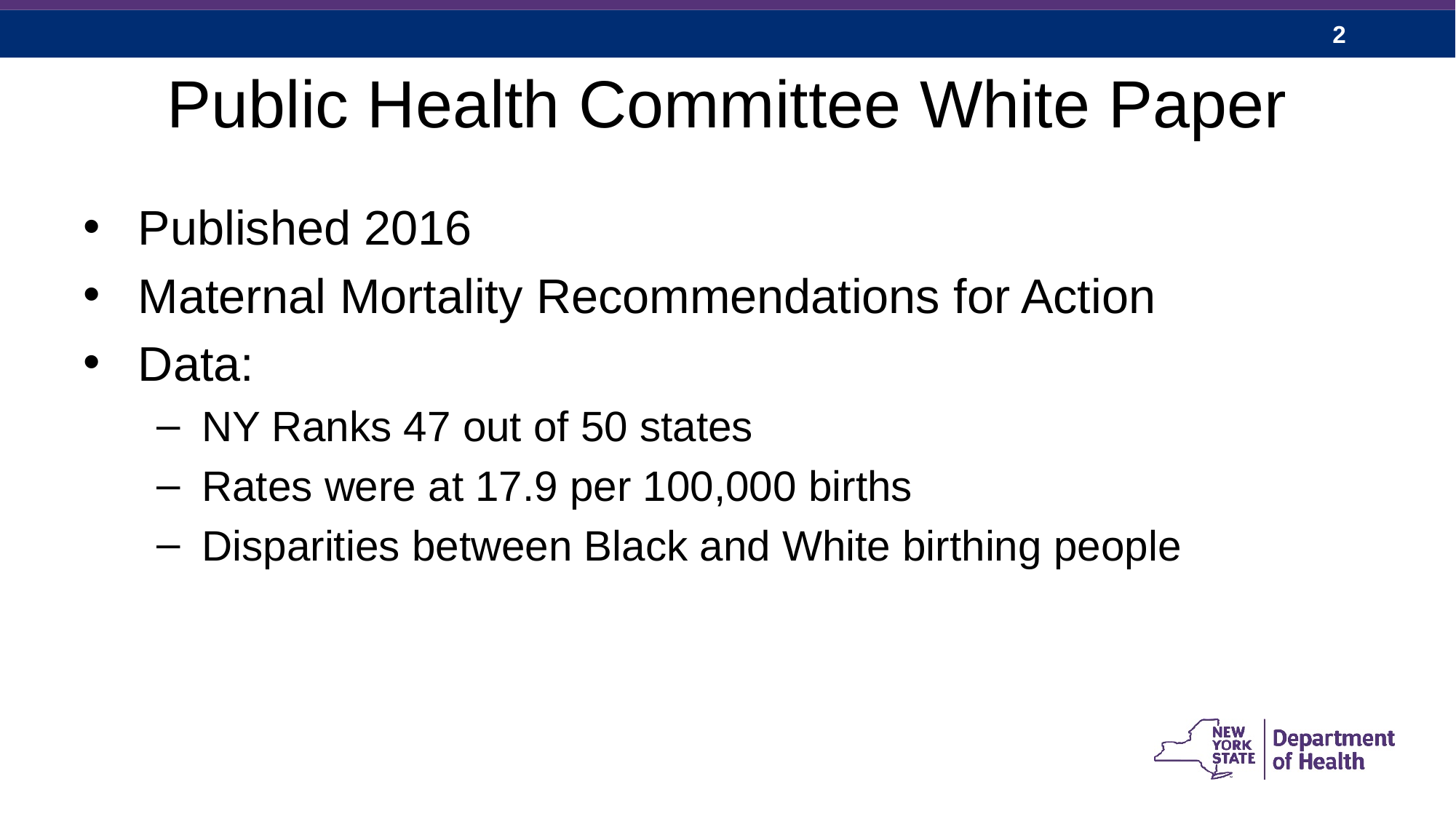

# Public Health Committee White Paper
Published 2016
Maternal Mortality Recommendations for Action
Data:
NY Ranks 47 out of 50 states
Rates were at 17.9 per 100,000 births
Disparities between Black and White birthing people